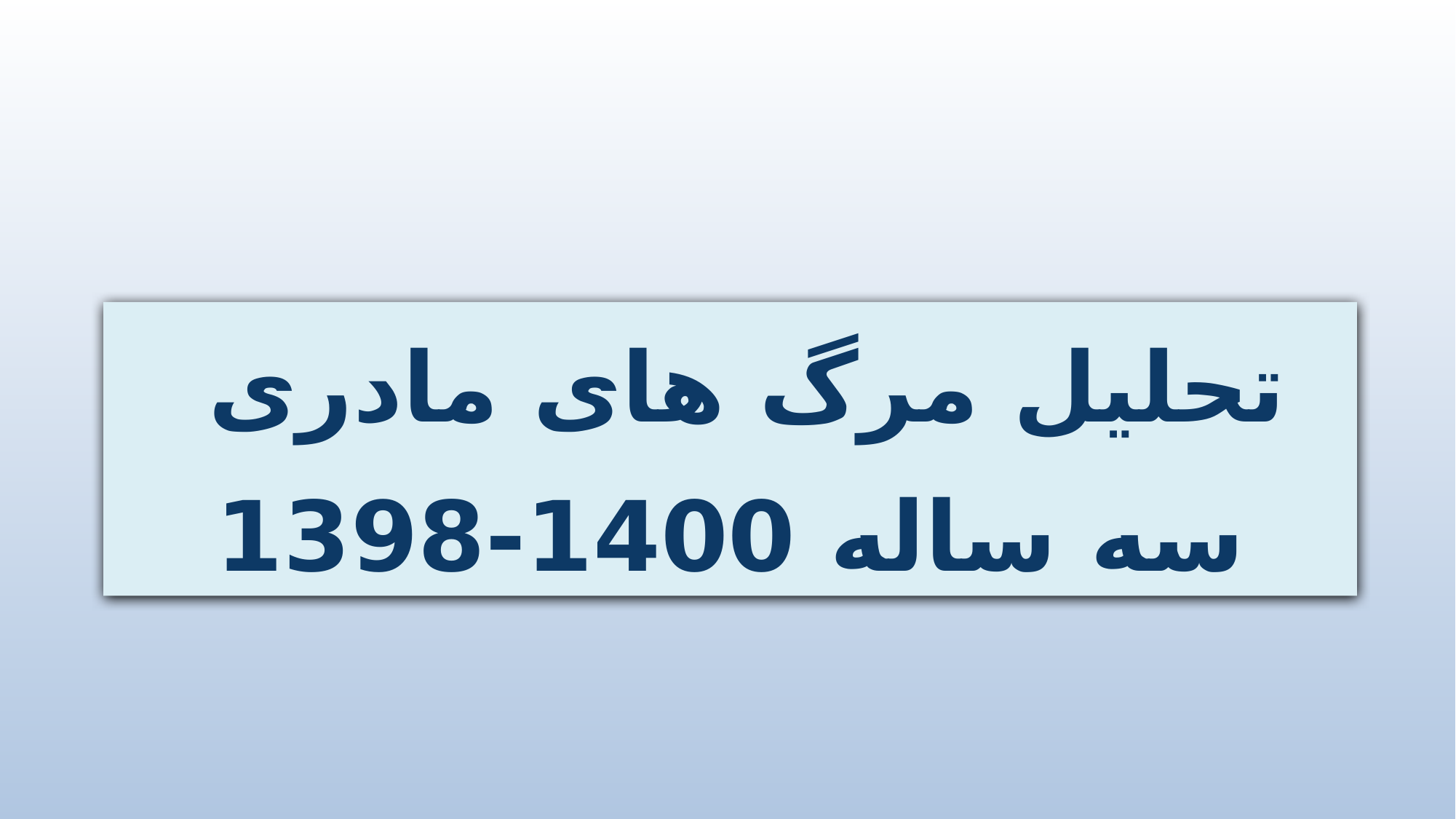

تحلیل مرگ های مادری
سه ساله 1400-1398